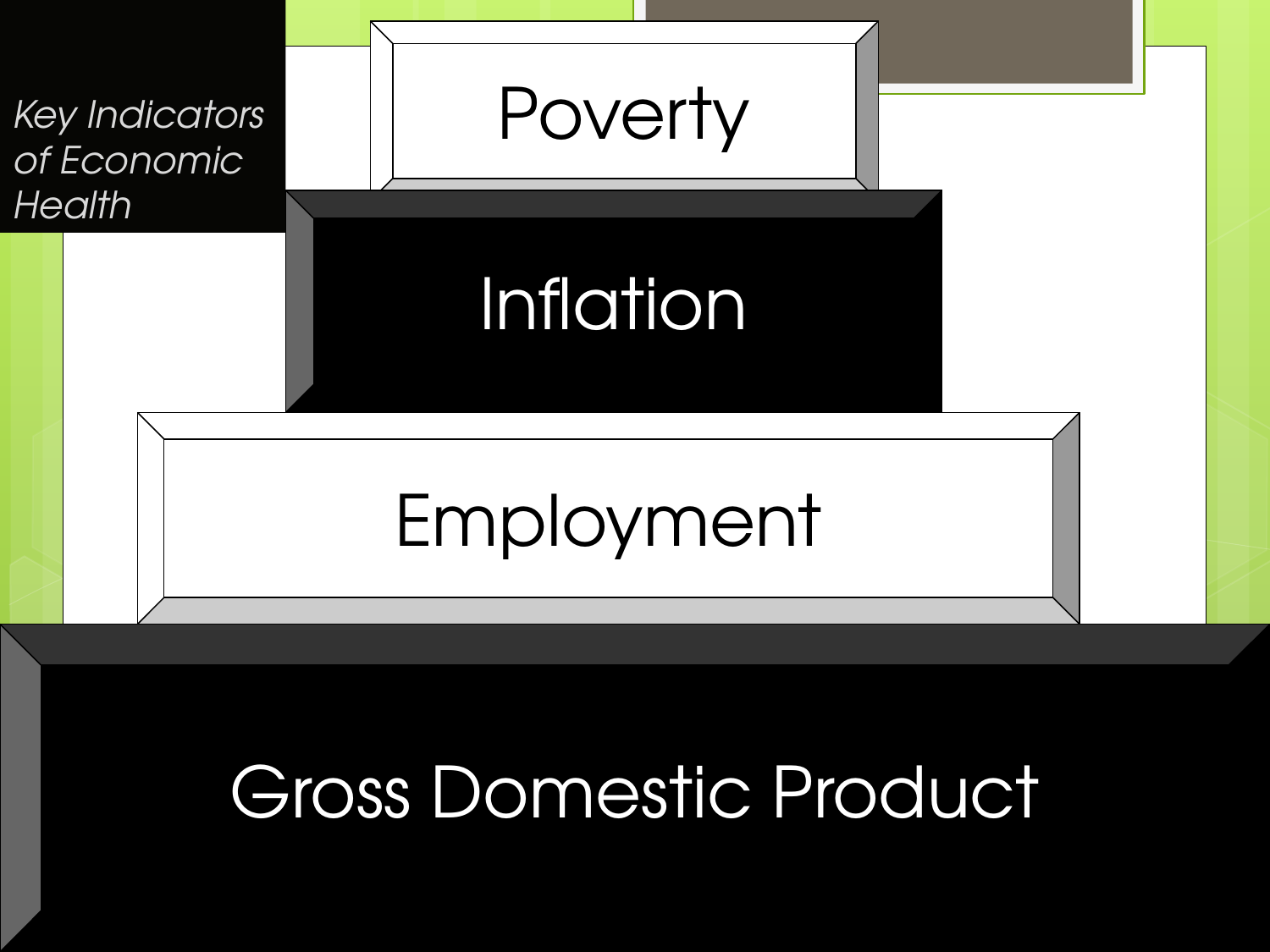

# Key Indicators of Economic Health
Poverty
Inflation

Employment

Gross Domestic Product